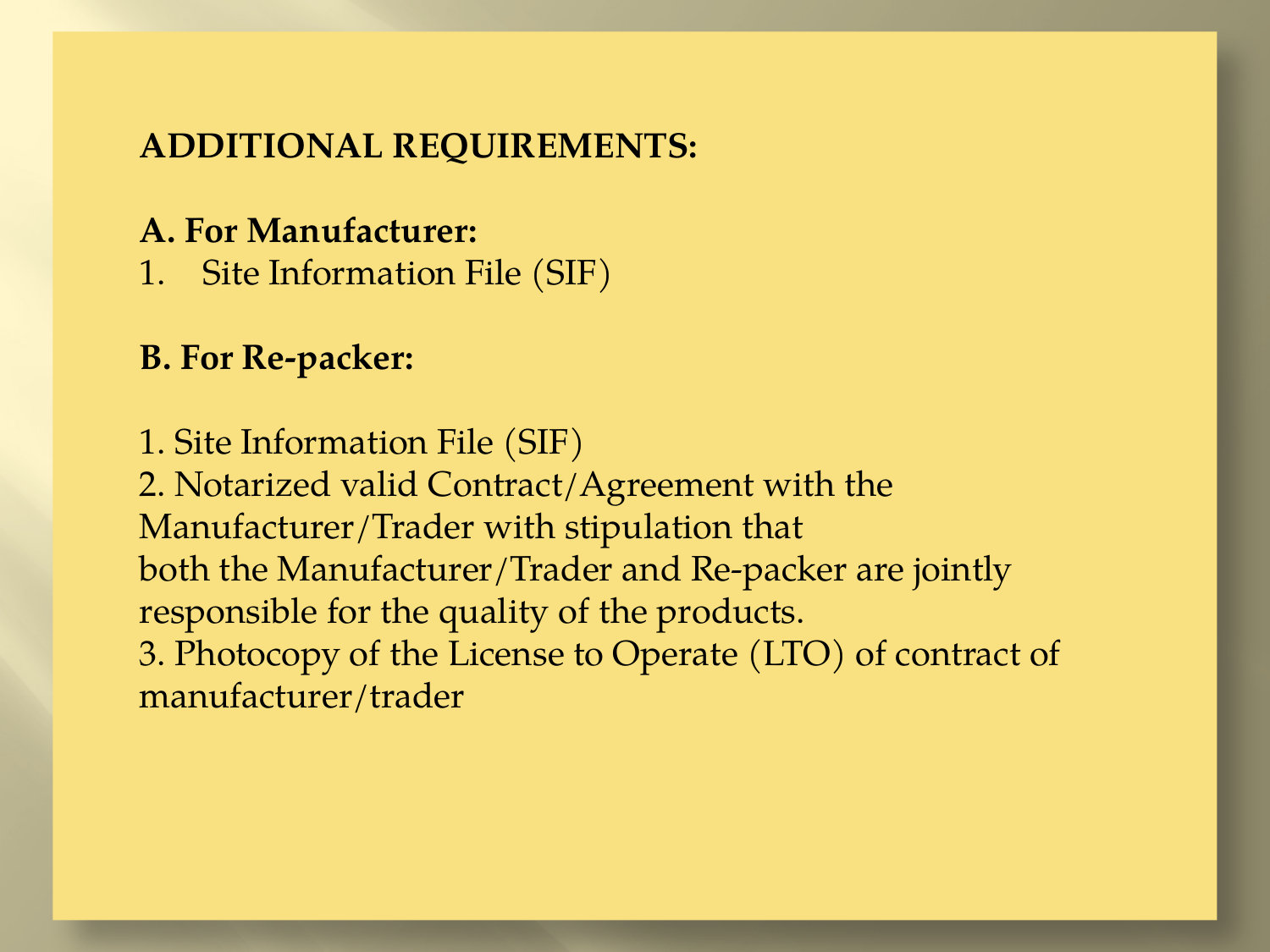

ADDITIONAL REQUIREMENTS:

A. For Manufacturer:
Site Information File (SIF)

B. For Re-packer:

1. Site Information File (SIF)
2. Notarized valid Contract/Agreement with the Manufacturer/Trader with stipulation that
both the Manufacturer/Trader and Re-packer are jointly responsible for the quality of the products.
3. Photocopy of the License to Operate (LTO) of contract of manufacturer/trader